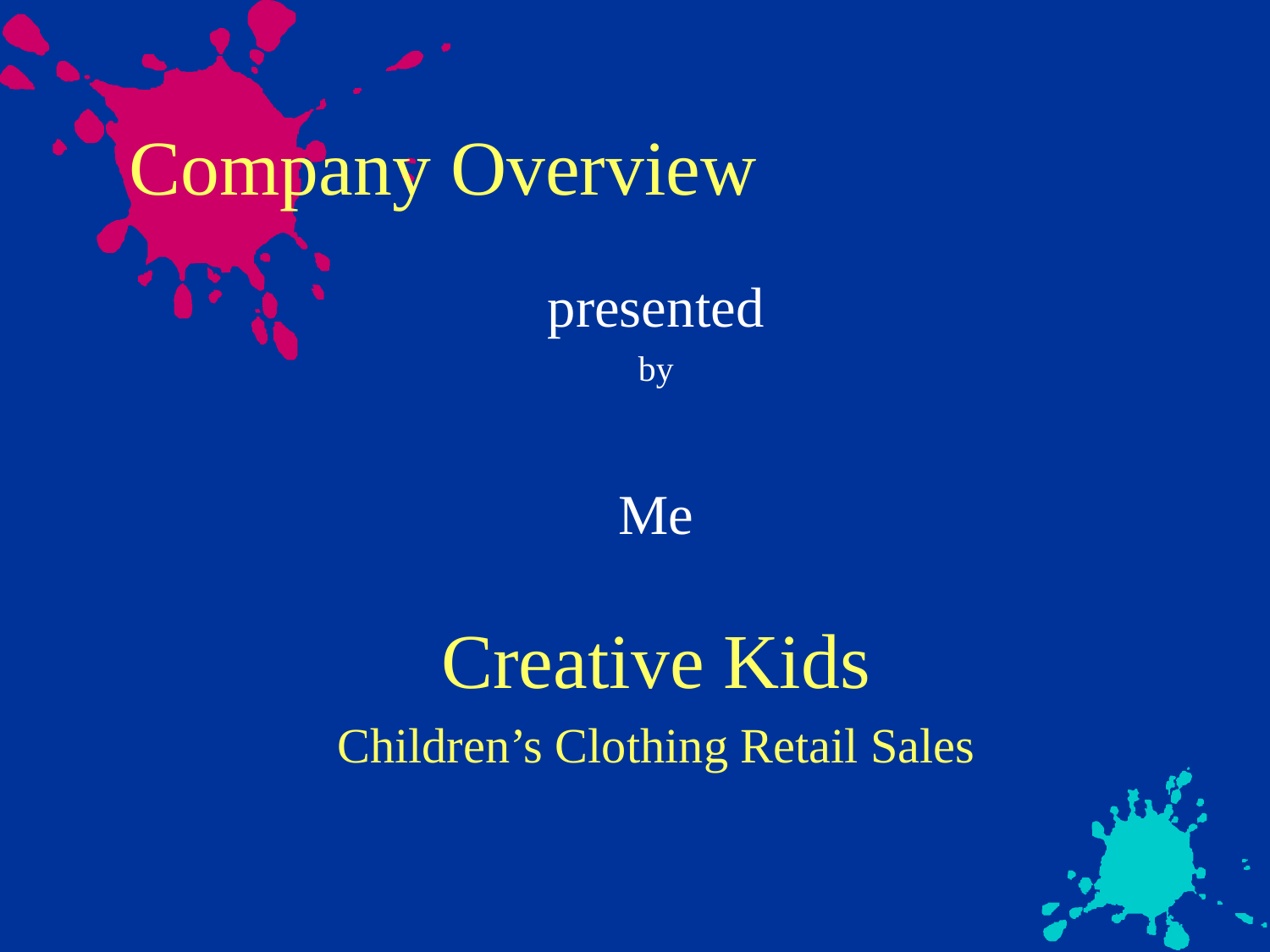

# Company Overview
presented
by

Me

Creative Kids
Children’s Clothing Retail Sales